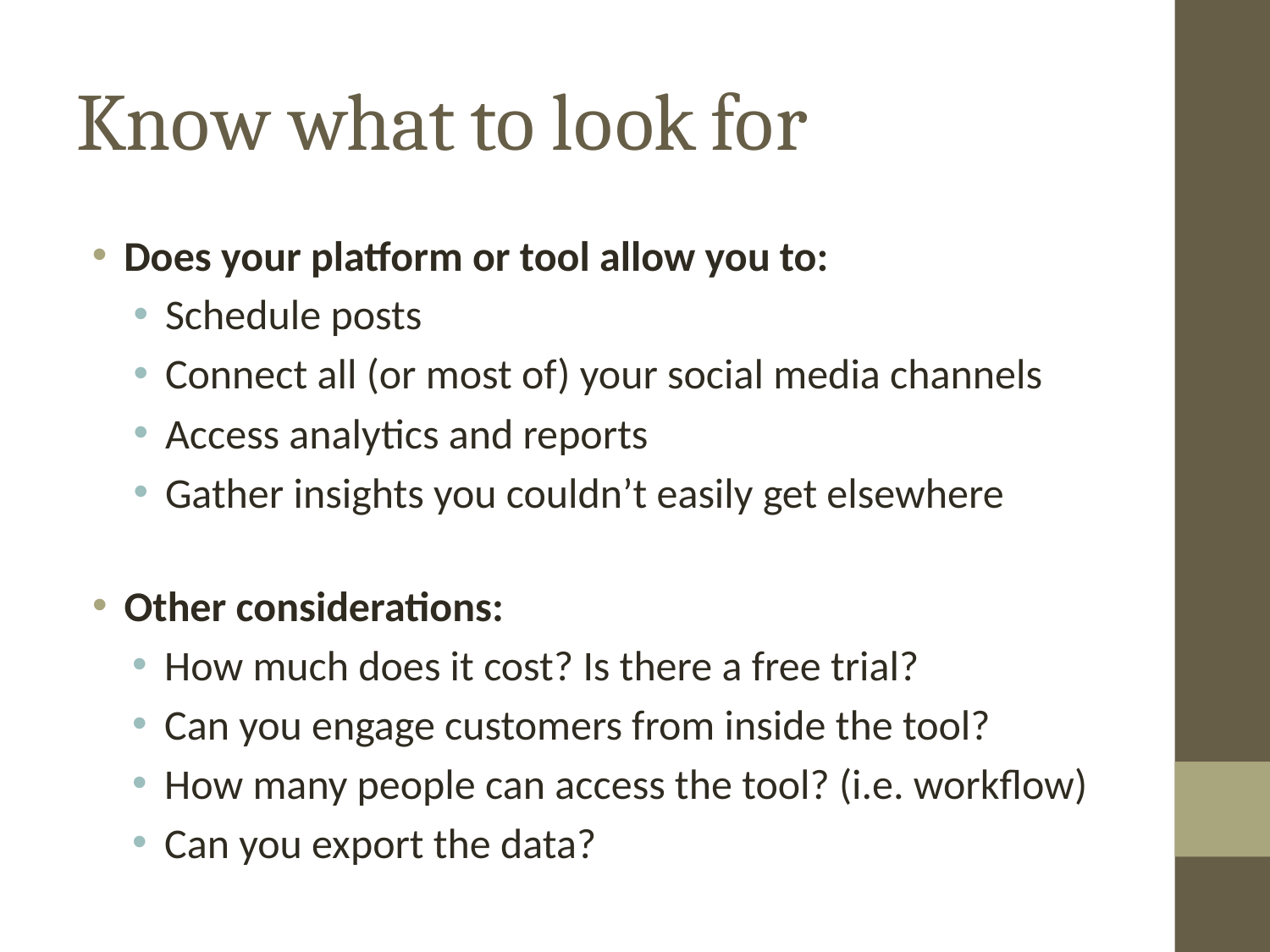

# Know what to look for
Does your platform or tool allow you to:
Schedule posts
Connect all (or most of) your social media channels
Access analytics and reports
Gather insights you couldn’t easily get elsewhere

Other considerations:
How much does it cost? Is there a free trial?
Can you engage customers from inside the tool?
How many people can access the tool? (i.e. workflow)
Can you export the data?